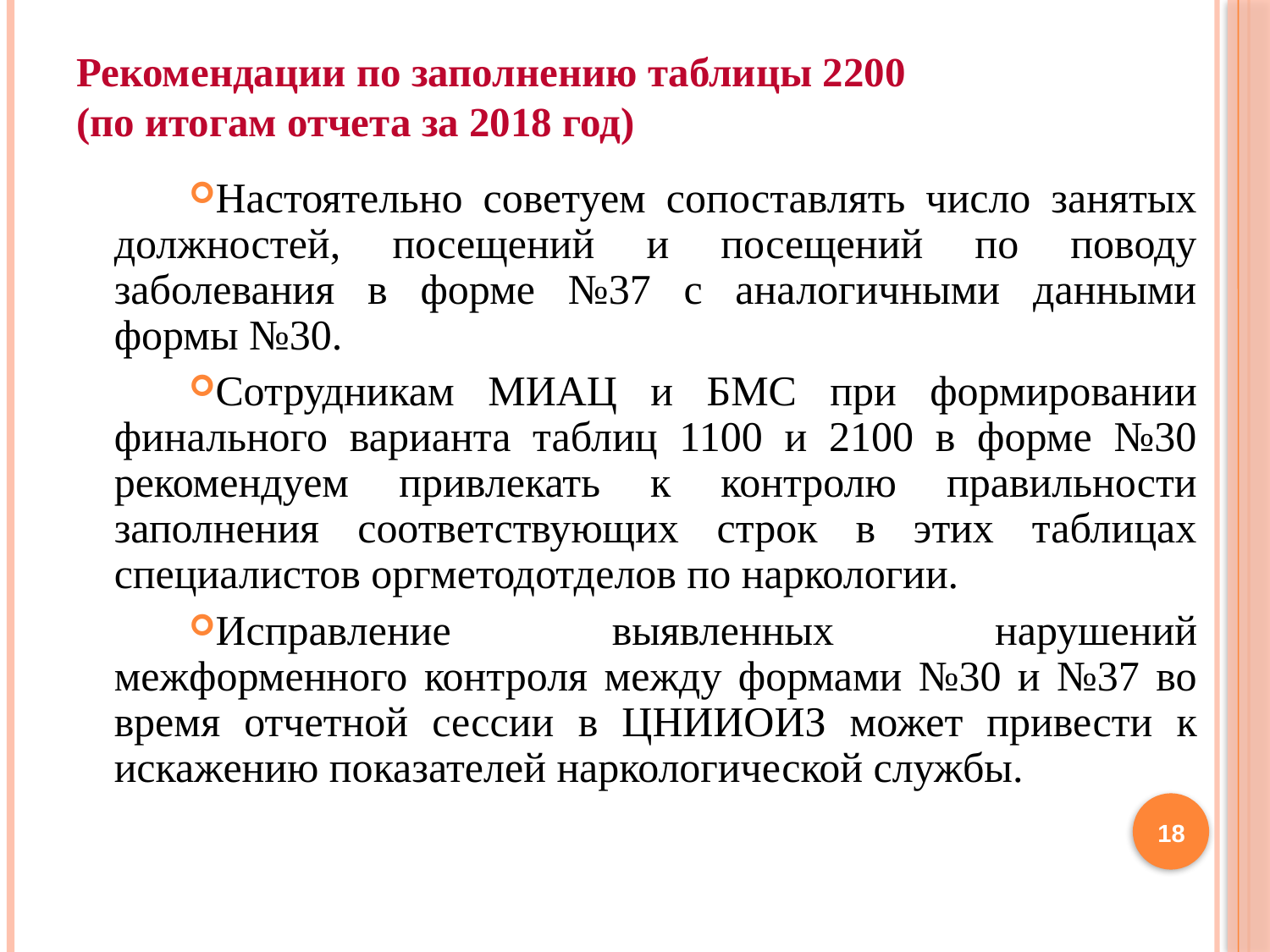

Рекомендации по заполнению таблицы 2200
(по итогам отчета за 2018 год)
Настоятельно советуем сопоставлять число занятых должностей, посещений и посещений по поводу заболевания в форме №37 с аналогичными данными формы №30.
Сотрудникам МИАЦ и БМС при формировании финального варианта таблиц 1100 и 2100 в форме №30 рекомендуем привлекать к контролю правильности заполнения соответствующих строк в этих таблицах специалистов оргметодотделов по наркологии.
Исправление выявленных нарушений межформенного контроля между формами №30 и №37 во время отчетной сессии в ЦНИИОИЗ может привести к искажению показателей наркологической службы.

18